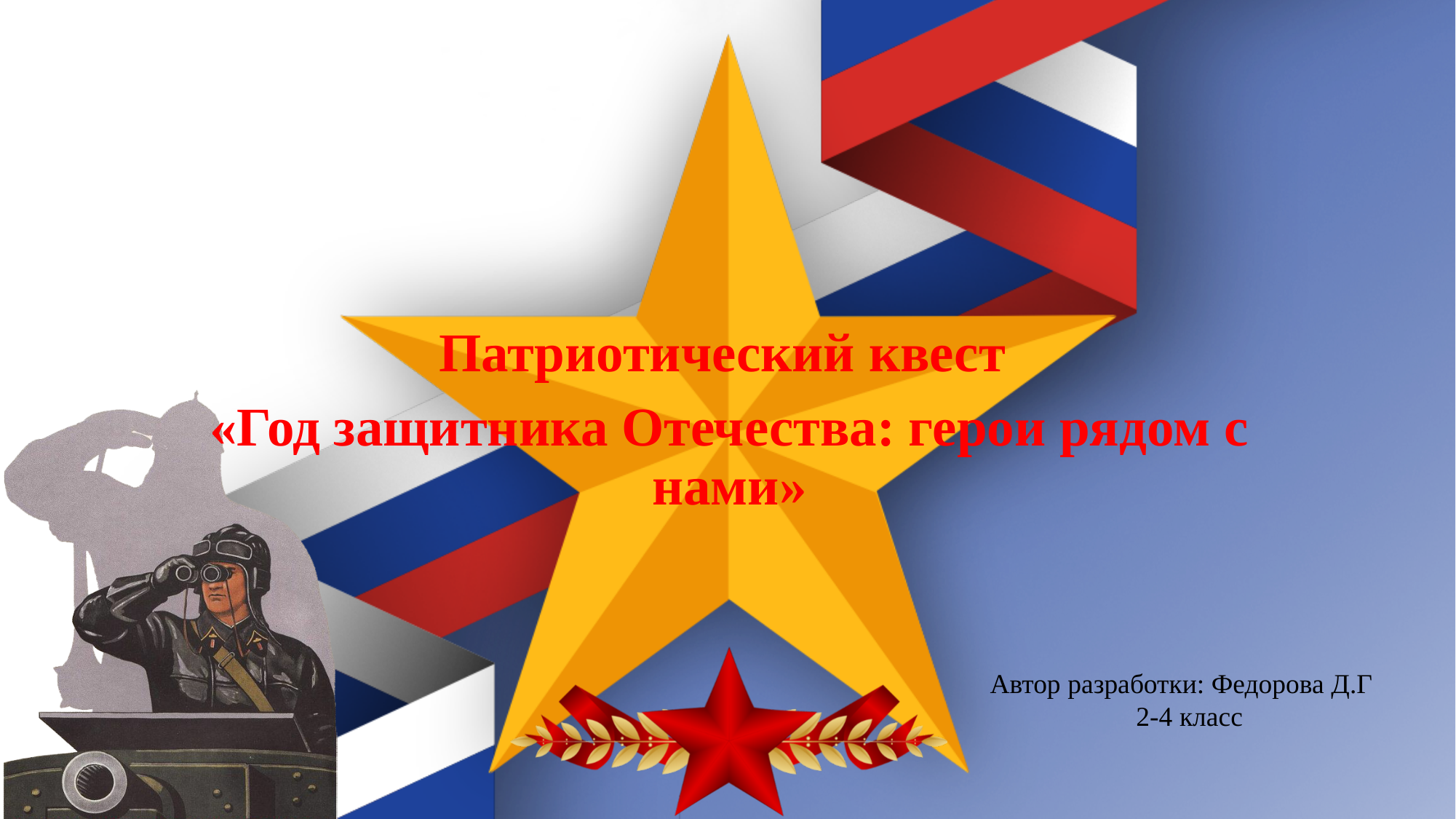

Патриотический квест
«Год защитника Отечества: герои рядом с нами»
Автор разработки: Федорова Д.Г
2-4 класс